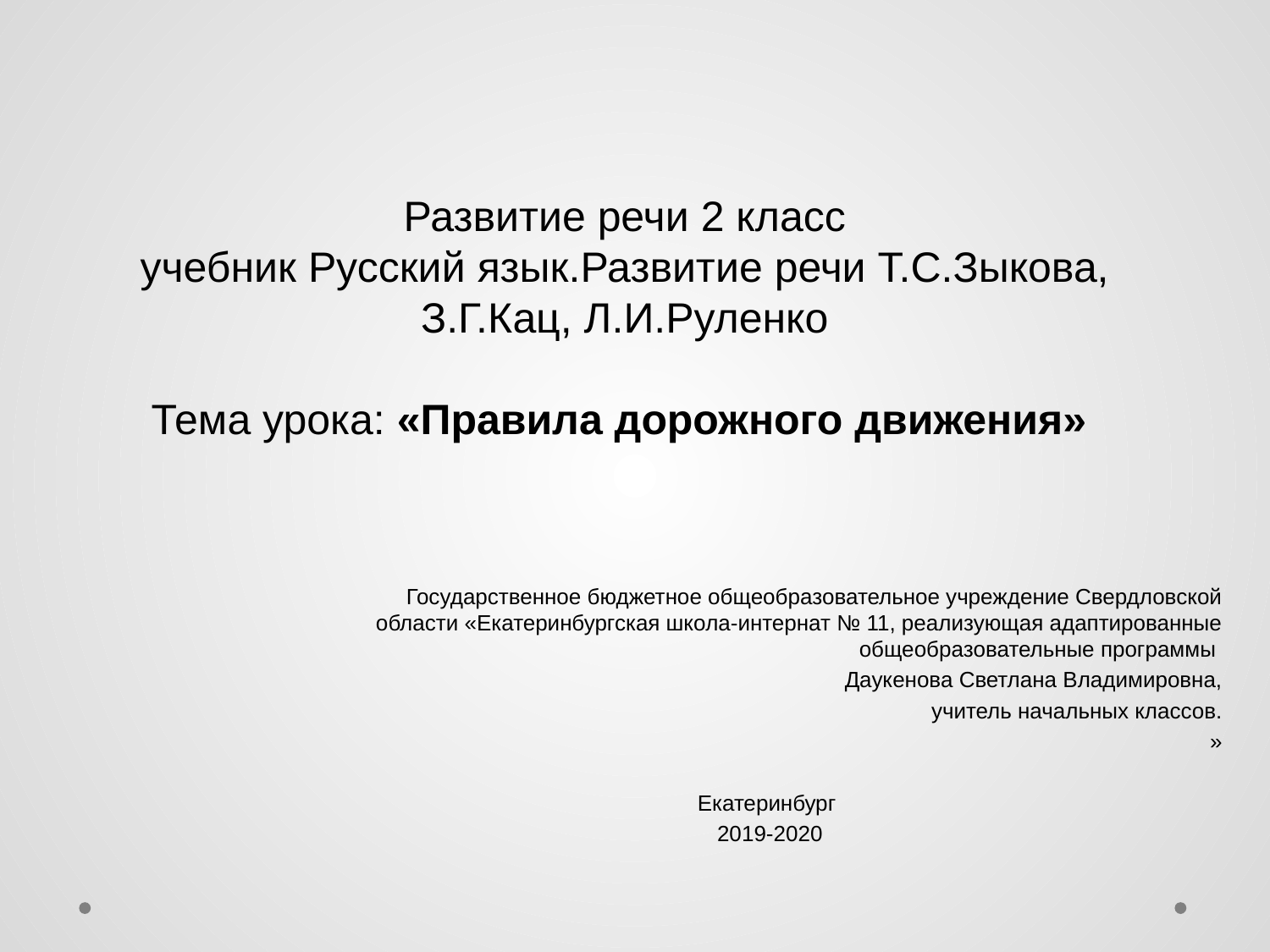

# Развитие речи 2 класс учебник Русский язык.Развитие речи Т.С.Зыкова, З.Г.Кац, Л.И.Руленко Тема урока: «Правила дорожного движения»
Государственное бюджетное общеобразовательное учреждение Свердловской области «Екатеринбургская школа-интернат № 11, реализующая адаптированные общеобразовательные программы
Даукенова Светлана Владимировна,
учитель начальных классов.
»

Екатеринбург
2019-2020